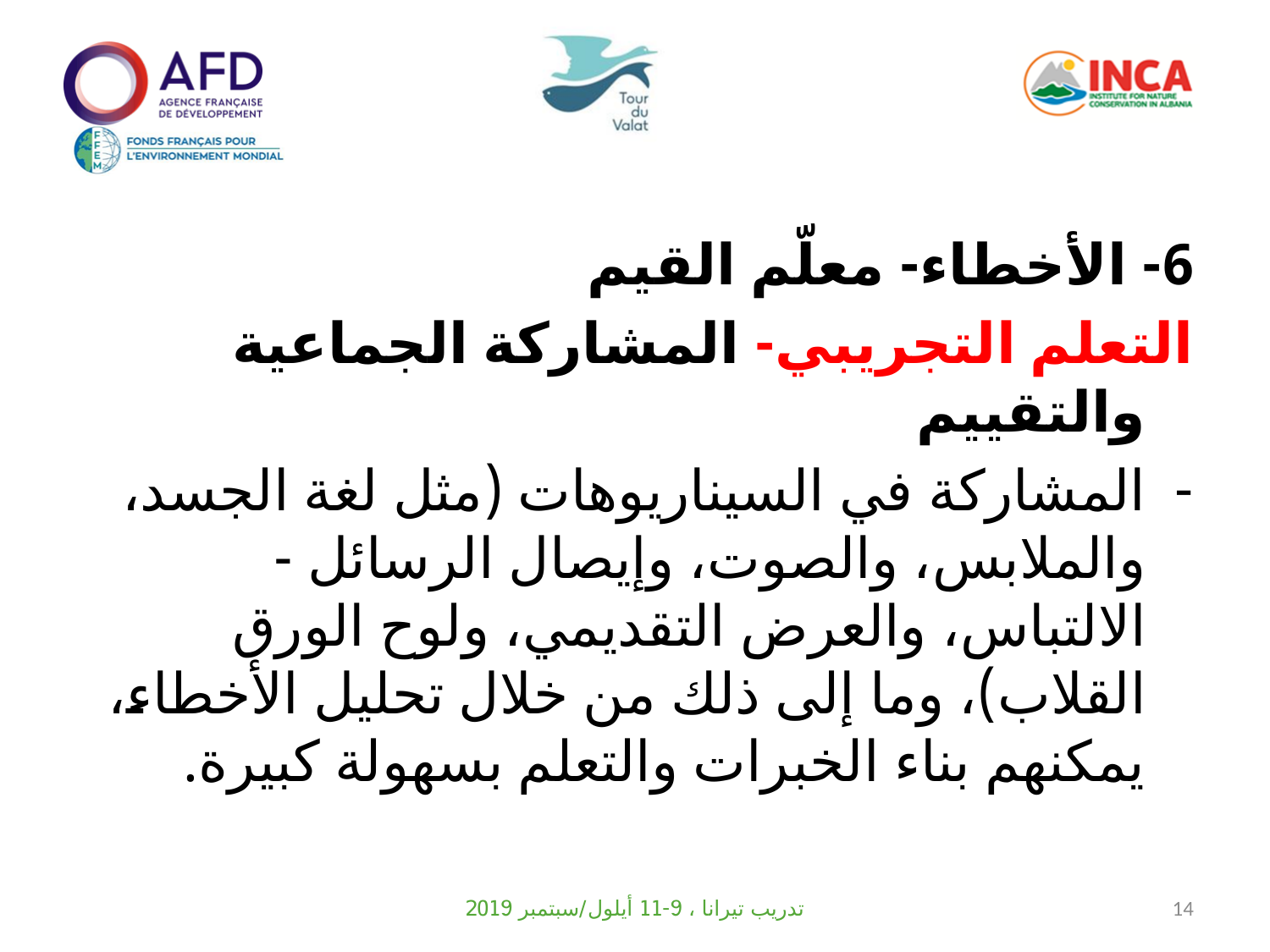

6- الأخطاء- معلّم القيم
التعلم التجريبي- المشاركة الجماعية والتقييم
المشاركة في السيناريوهات (مثل لغة الجسد، والملابس، والصوت، وإيصال الرسائل - الالتباس، والعرض التقديمي، ولوح الورق القلاب)، وما إلى ذلك من خلال تحليل الأخطاء، يمكنهم بناء الخبرات والتعلم بسهولة كبيرة.
تدريب تيرانا ، 9-11 أيلول/سبتمبر 2019
14